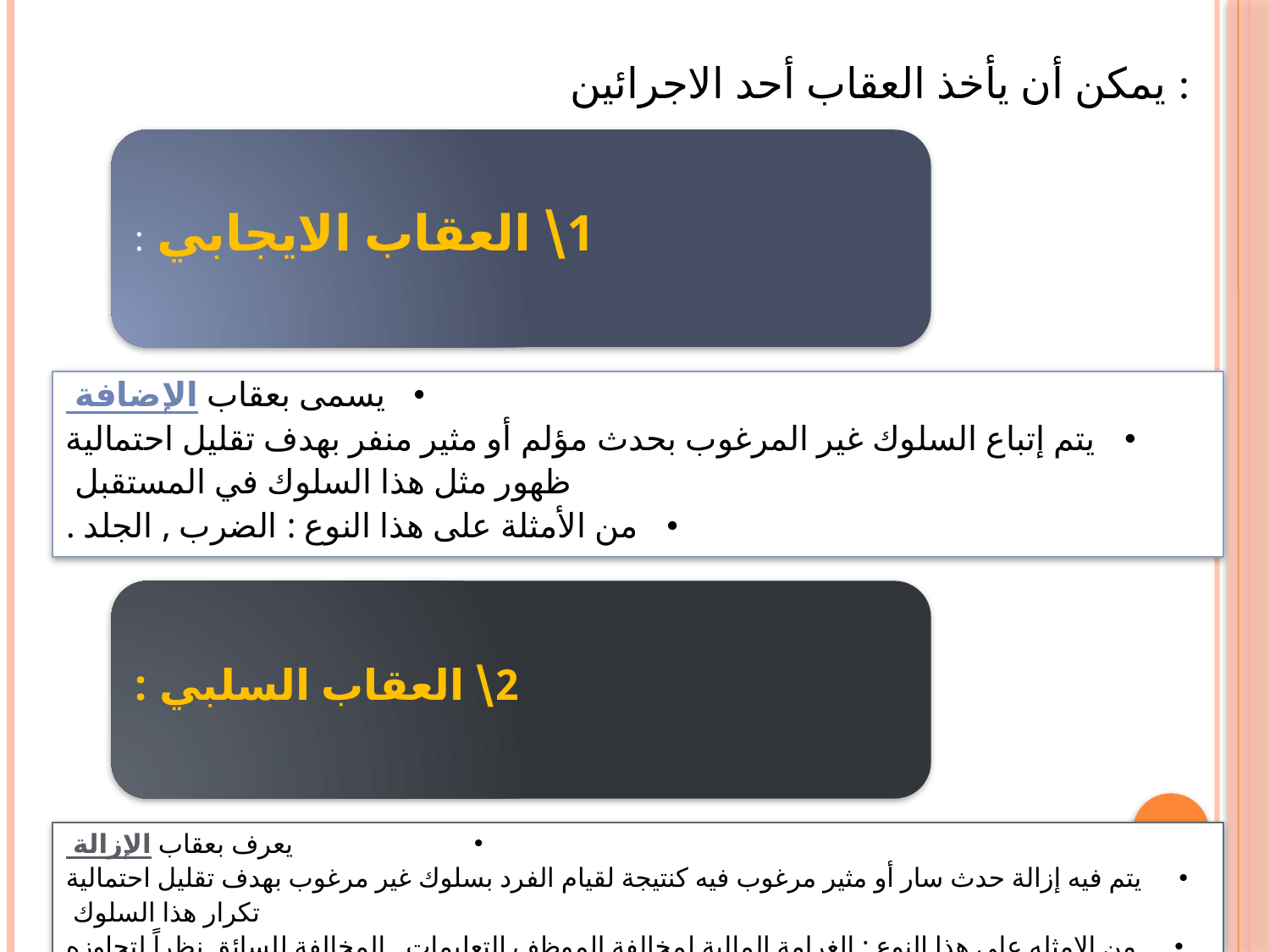

يمكن أن يأخذ العقاب أحد الاجرائين :

يتم إتباع السلوك غير المرغوب بحدث مؤلم أو مثير منفر بهدف تقليل احتمالية ظهور مثل هذا السلوك في المستقبل
يتم فيه إزالة حدث سار أو مثير مرغوب فيه كنتيجة لقيام الفرد بسلوك غير مرغوب بهدف تقليل احتمالية تكرار هذا السلوك